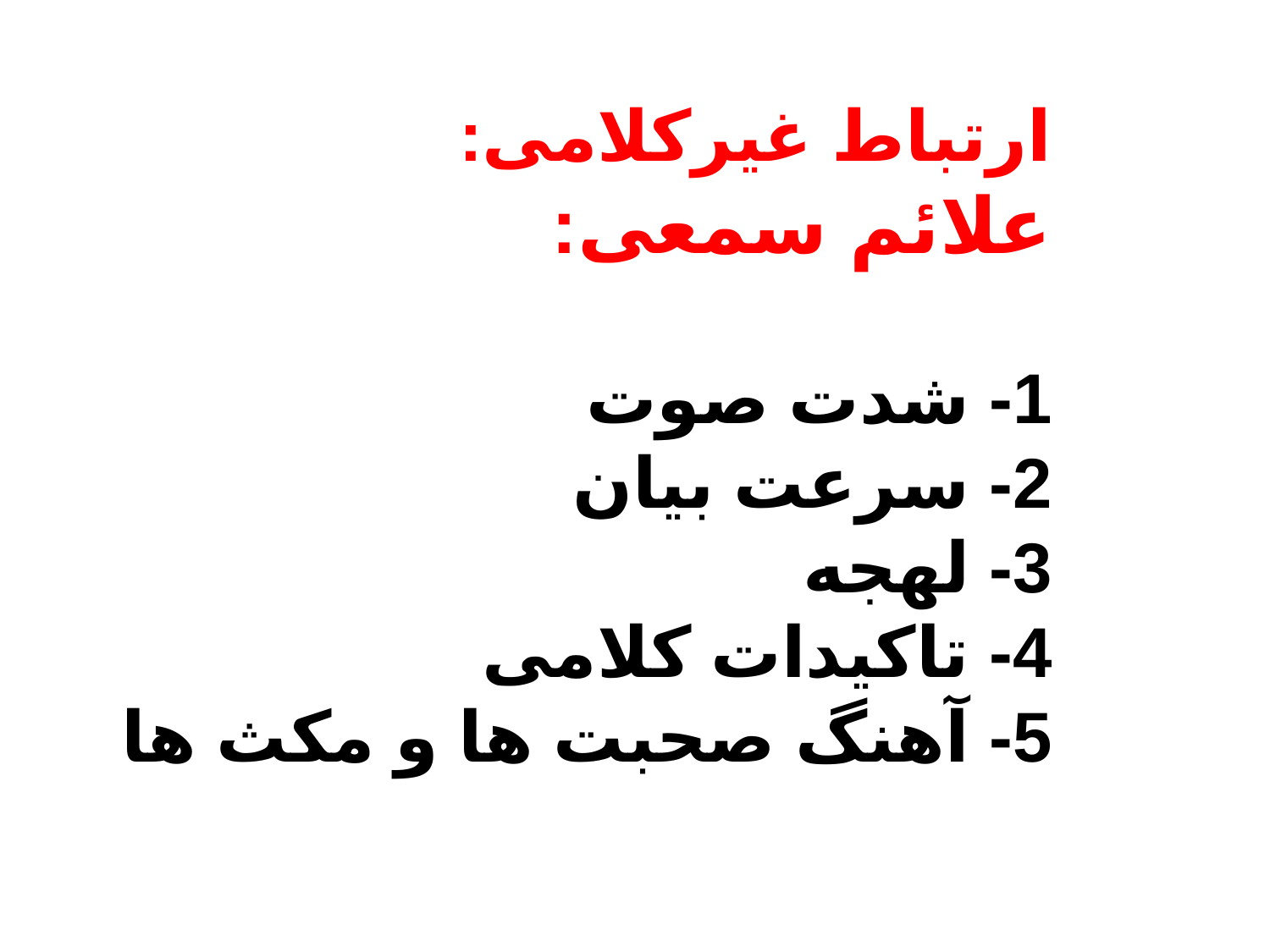

# ارتباط غیرکلامی: علائم سمعی: 1- شدت صوت 2- سرعت بیان 3- لهجه 4- تاکیدات کلامی 5- آهنگ صحبت ها و مکث ها